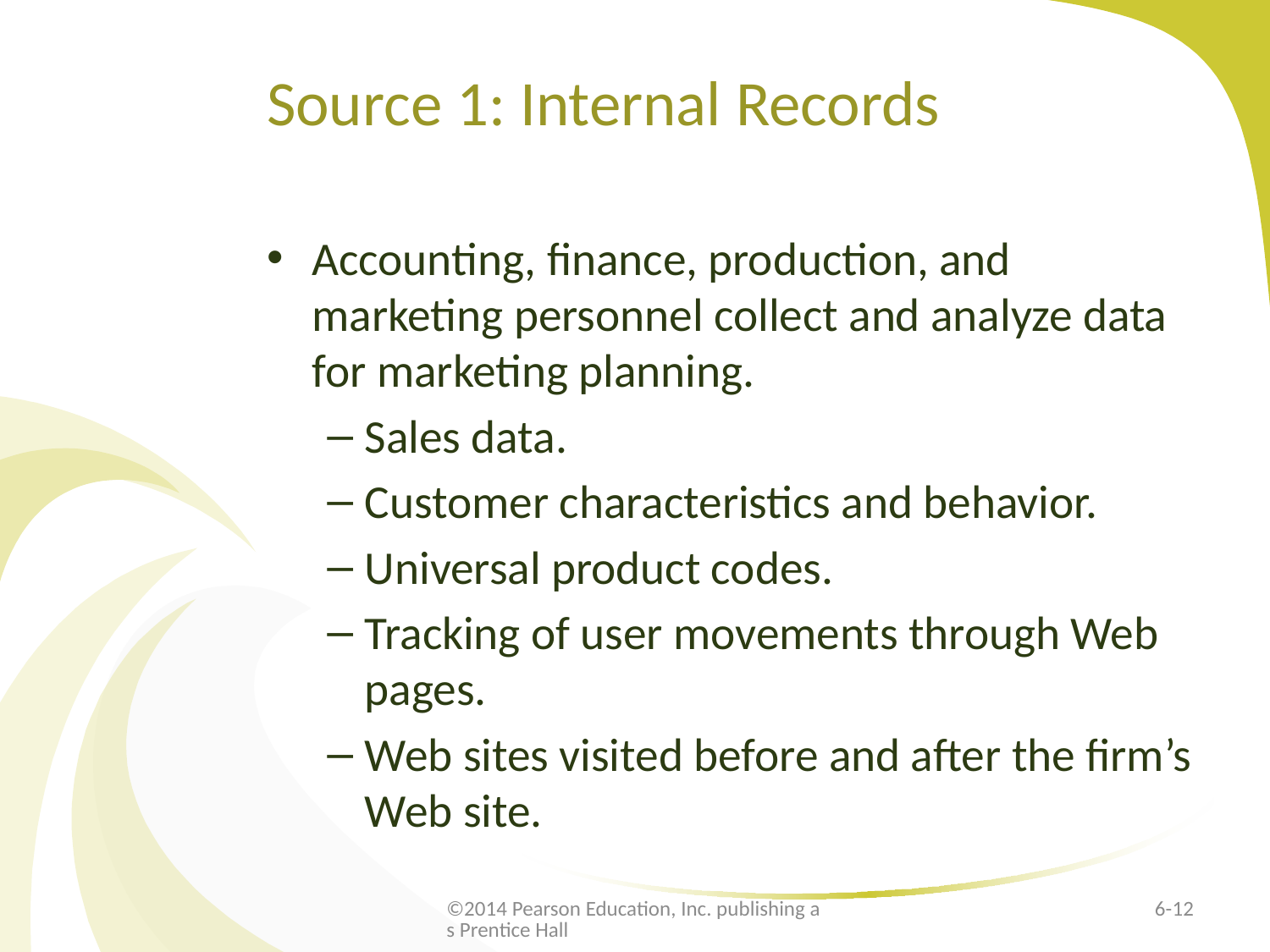

# Source 1: Internal Records
Accounting, finance, production, and marketing personnel collect and analyze data for marketing planning.
Sales data.
Customer characteristics and behavior.
Universal product codes.
Tracking of user movements through Web pages.
Web sites visited before and after the firm’s Web site.

©2014 Pearson Education, Inc. publishing as Prentice Hall
6-12